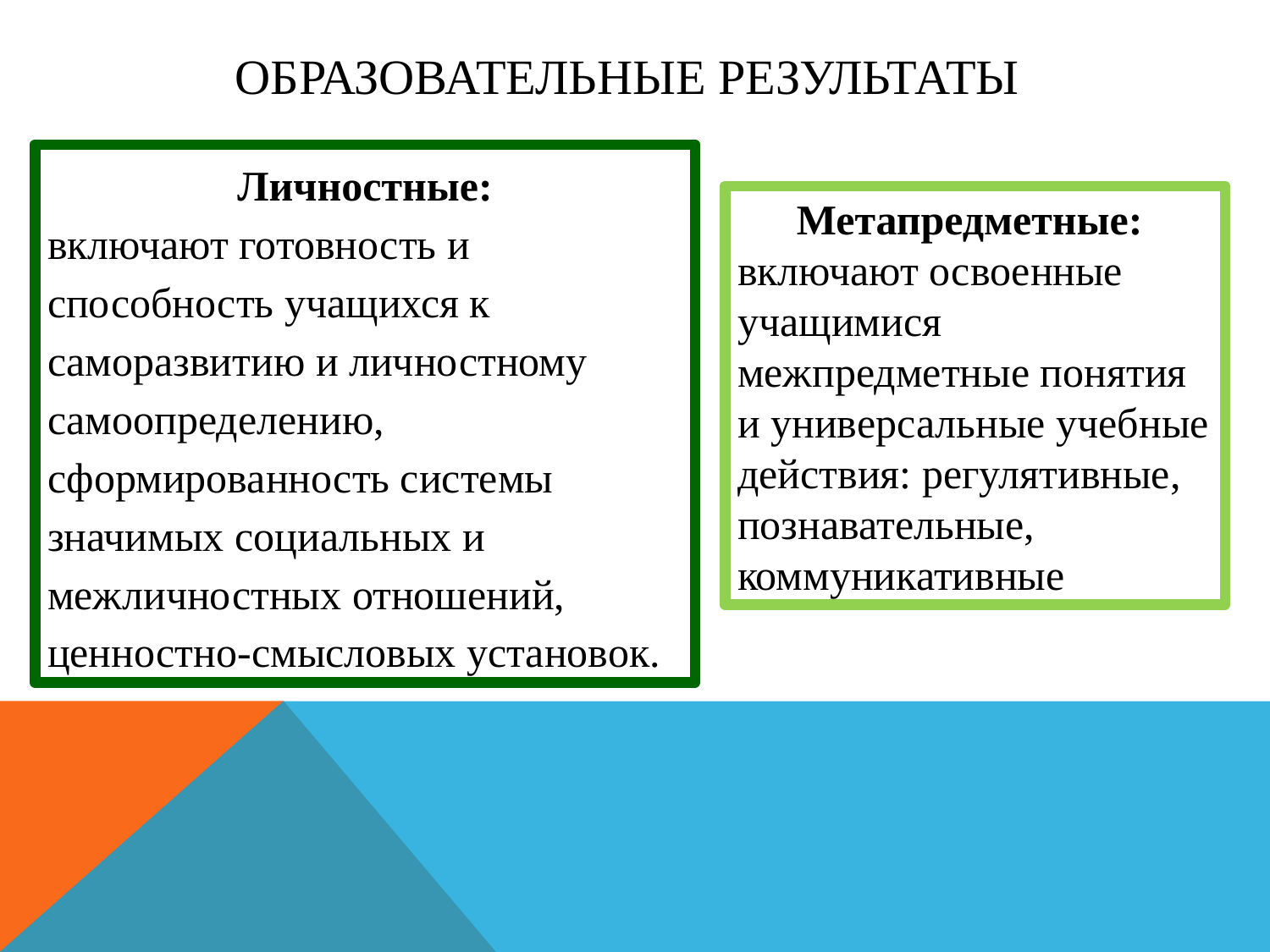

# Образовательные результаты
Личностные:
включают готовность и способность учащихся к саморазвитию и личностному самоопределению, сформированность системы значимых социальных и межличностных отношений, ценностно-смысловых установок.
Метапредметные:
включают освоенные  учащимися межпредметные понятия и универсальные учебные действия: регулятивные, познавательные, коммуникативные